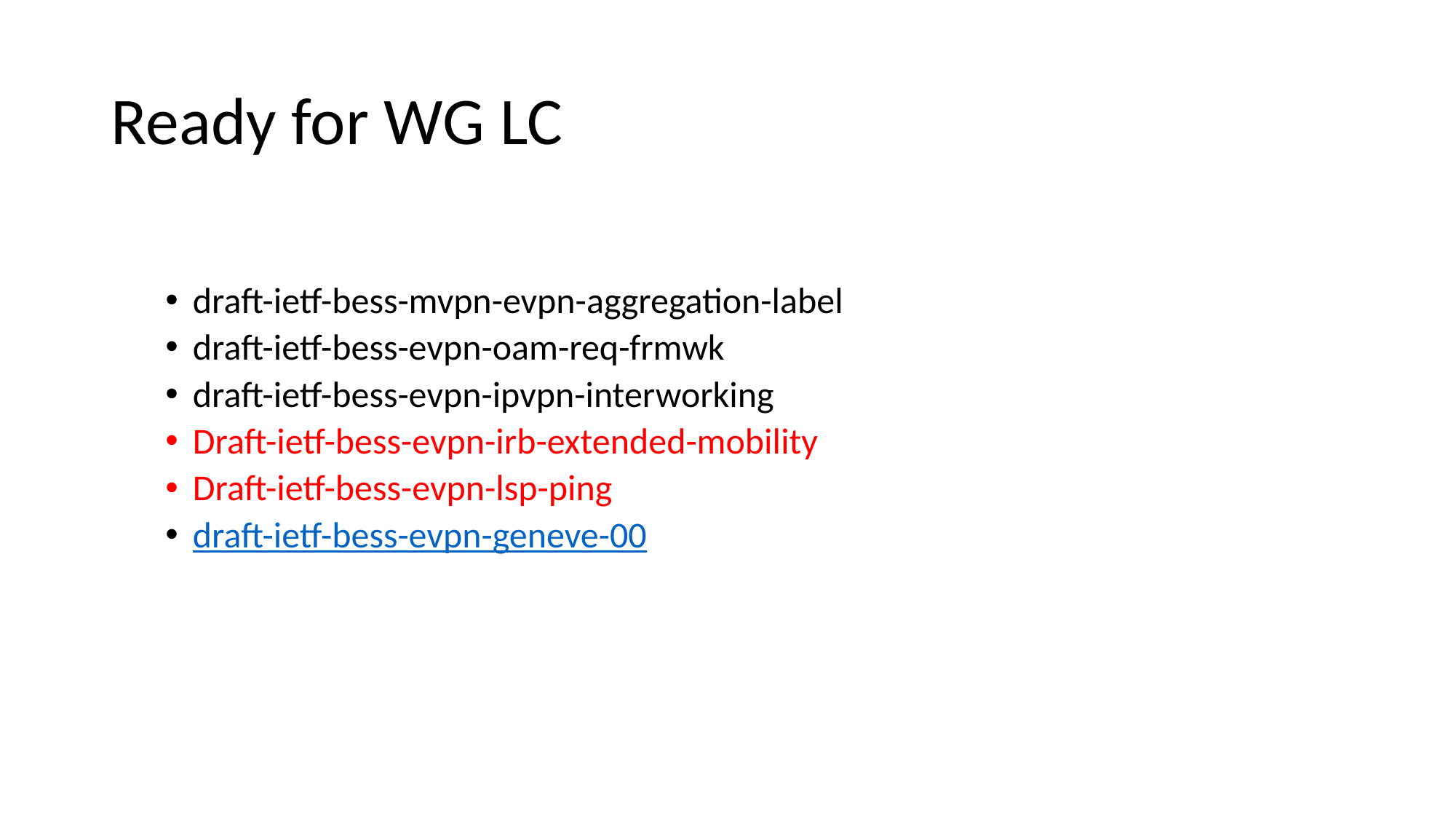

# Ready for WG LC

draft-ietf-bess-mvpn-evpn-aggregation-label
draft-ietf-bess-evpn-oam-req-frmwk
draft-ietf-bess-evpn-ipvpn-interworking
Draft-ietf-bess-evpn-irb-extended-mobility
Draft-ietf-bess-evpn-lsp-ping
draft-ietf-bess-evpn-geneve-00